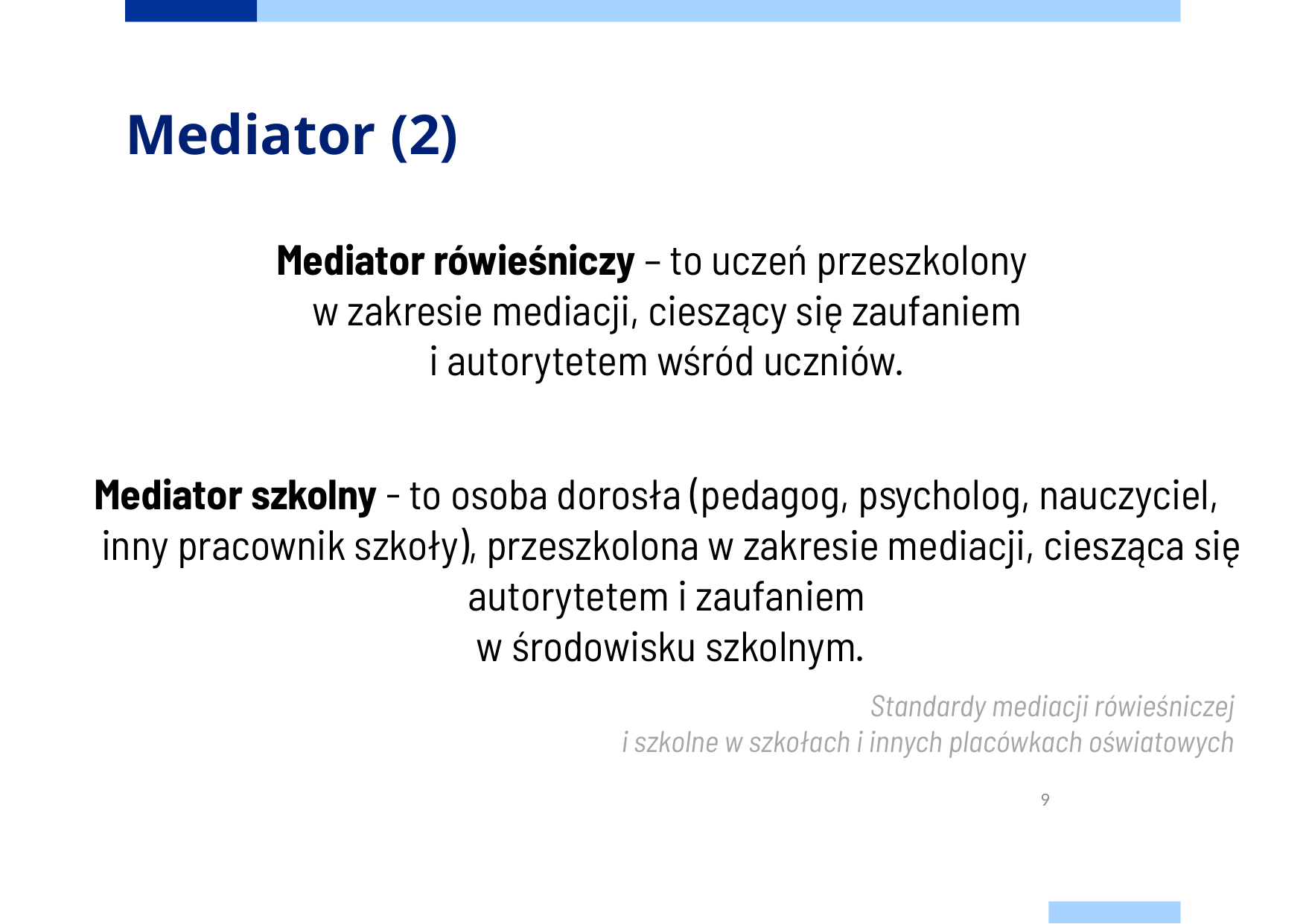

# Mediator (2)
Mediator rówieśniczy – to uczeń przeszkolony
w zakresie mediacji, cieszący się zaufaniem
i autorytetem wśród uczniów.

Mediator szkolny - to osoba dorosła (pedagog, psycholog, nauczyciel, inny pracownik szkoły), przeszkolona w zakresie mediacji, ciesząca się autorytetem i zaufaniem
w środowisku szkolnym.
Standardy mediacji rówieśniczej
i szkolne w szkołach i innych placówkach oświatowych

9